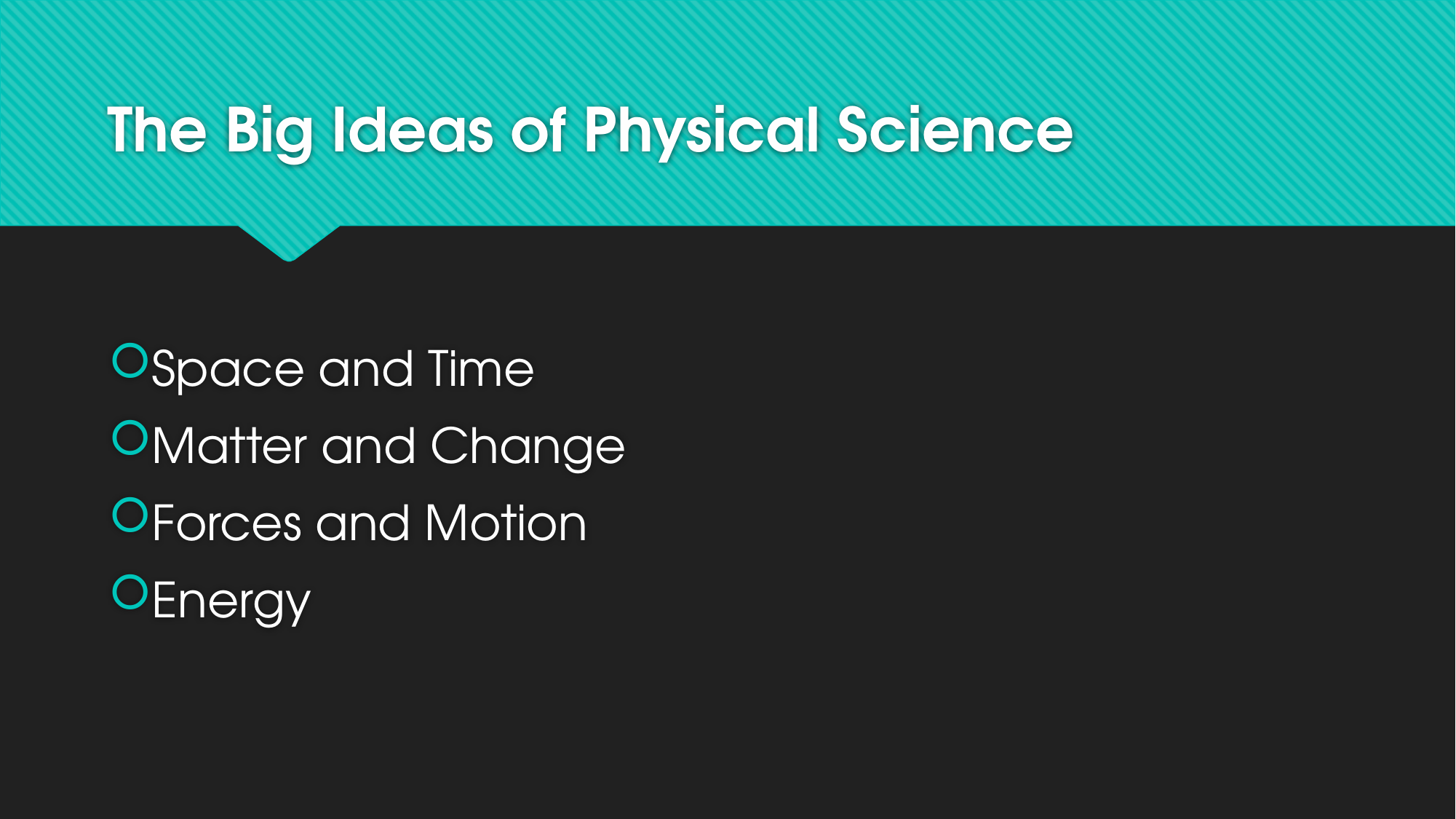

# The Big Ideas of Physical Science
Space and Time
Matter and Change
Forces and Motion
Energy